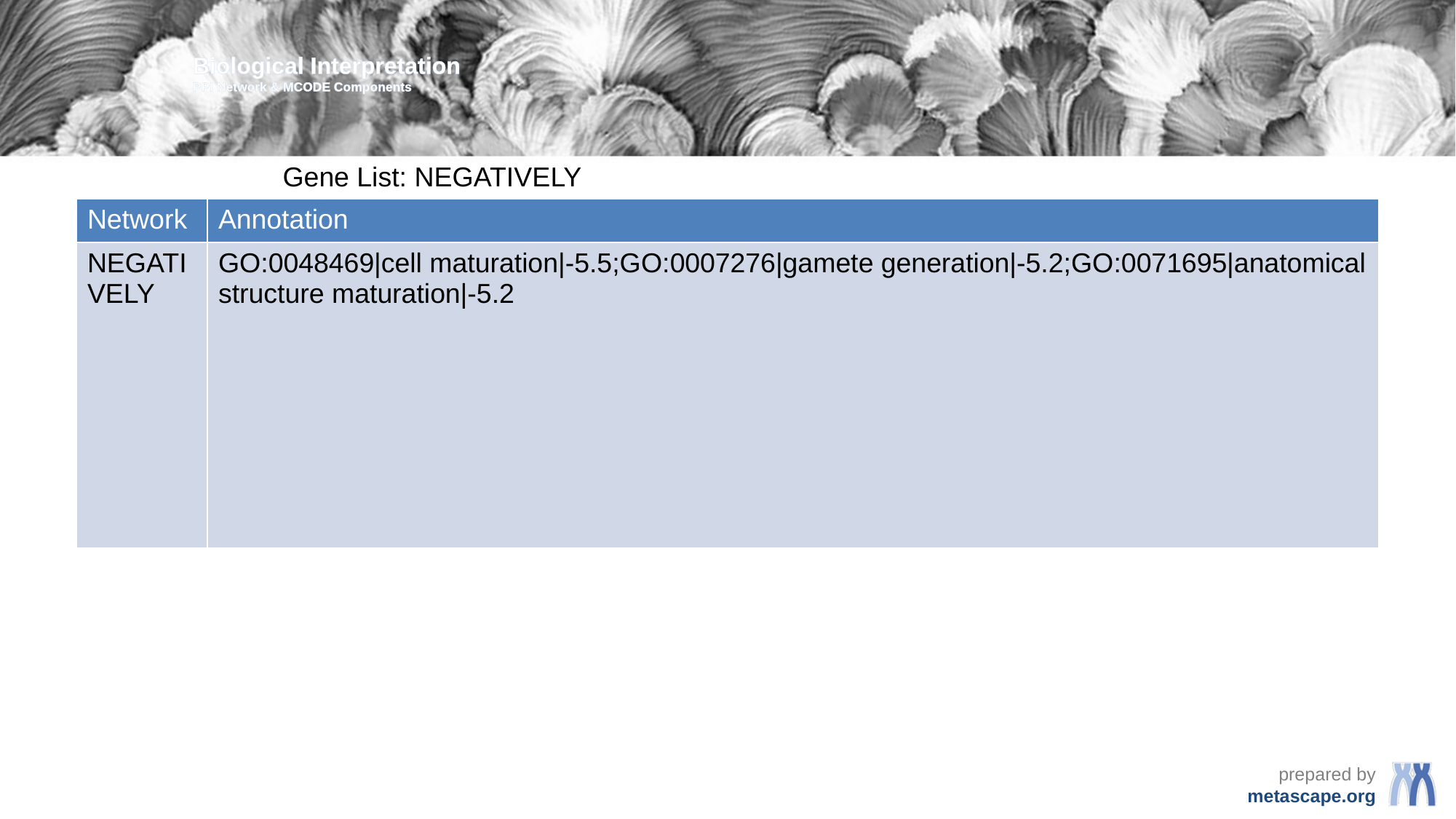

Biological Interpretation
PPI Network & MCODE Components
Gene List: NEGATIVELY
| Network | Annotation |
| --- | --- |
| NEGATIVELY | GO:0048469|cell maturation|-5.5;GO:0007276|gamete generation|-5.2;GO:0071695|anatomical structure maturation|-5.2 |